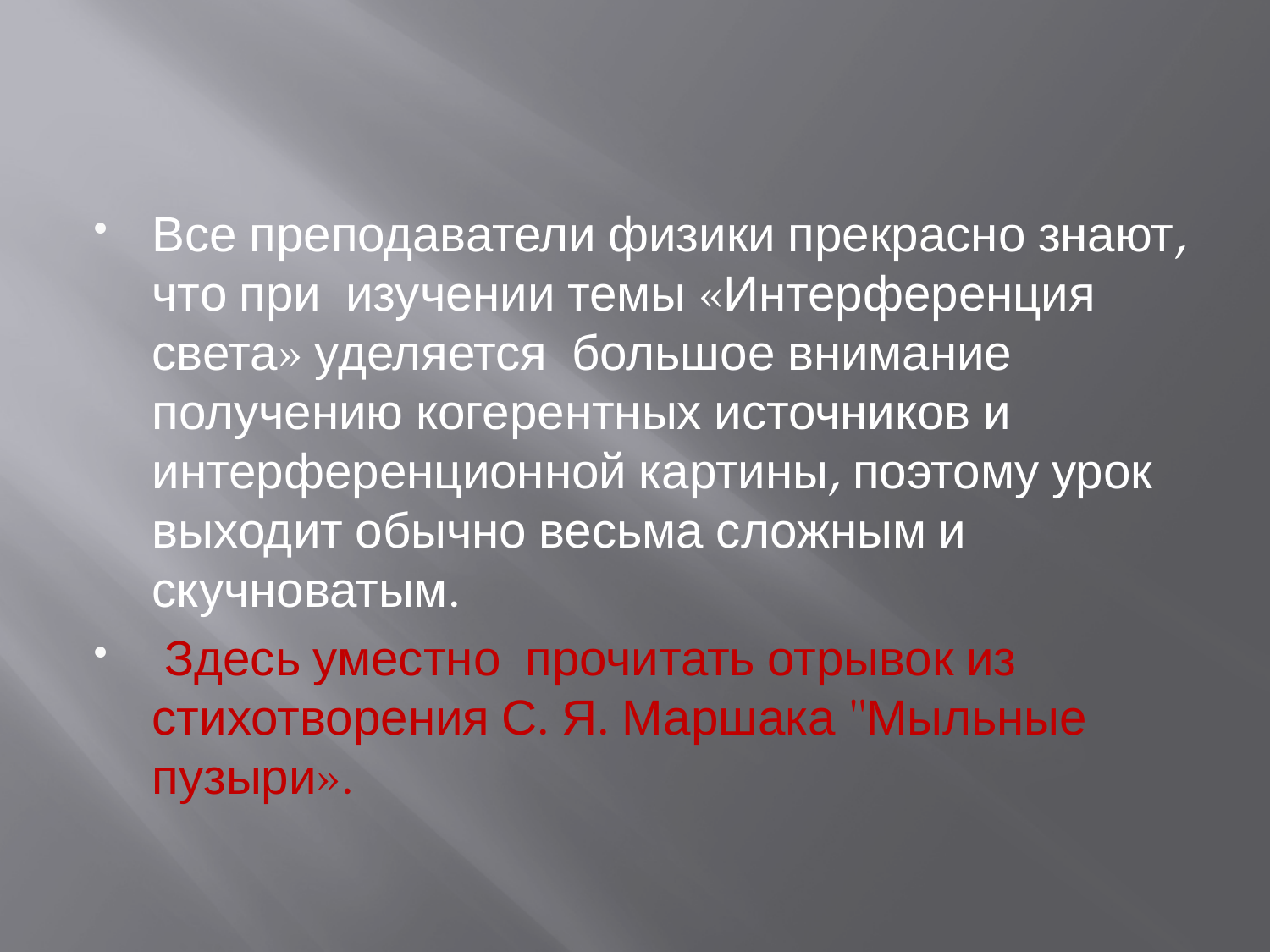

Все преподаватели физики прекрасно знают, что при  изучении темы «Интерференция света» уделяется  большое внимание получению когерентных источников и интерференционной картины, поэтому урок выходит обычно весьма сложным и скучноватым.
 Здесь уместно  прочитать отрывок из стихотворения С. Я. Маршака "Мыльные пузыри».